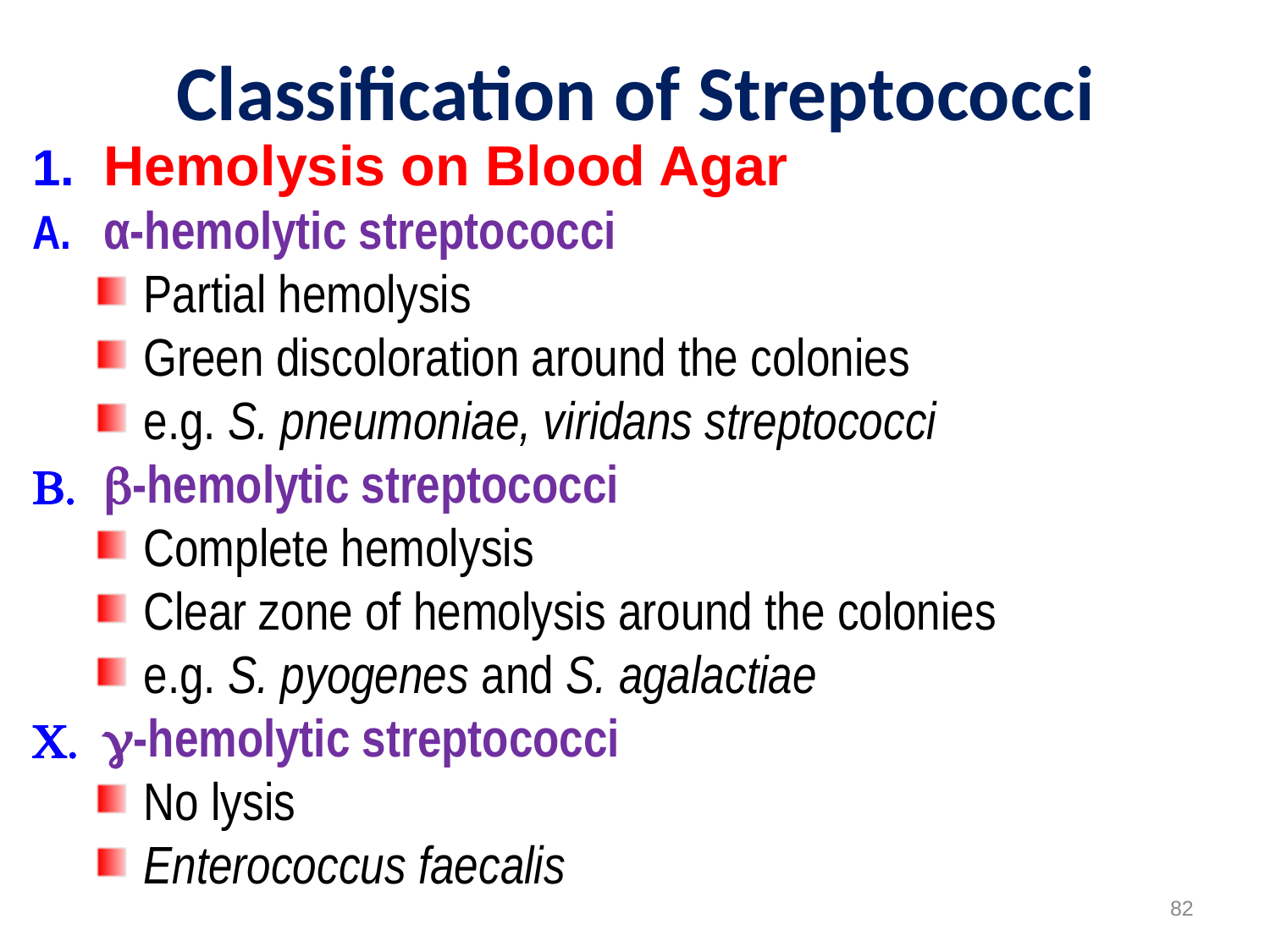

# Classification of Streptococci
Hemolysis on Blood Agar
α-hemolytic streptococci
Partial hemolysis
Green discoloration around the colonies
e.g. S. pneumoniae, viridans streptococci
β-hemolytic streptococci
Complete hemolysis
Clear zone of hemolysis around the colonies
e.g. S. pyogenes and S. agalactiae
γ-hemolytic streptococci
No lysis
Enterococcus faecalis

82